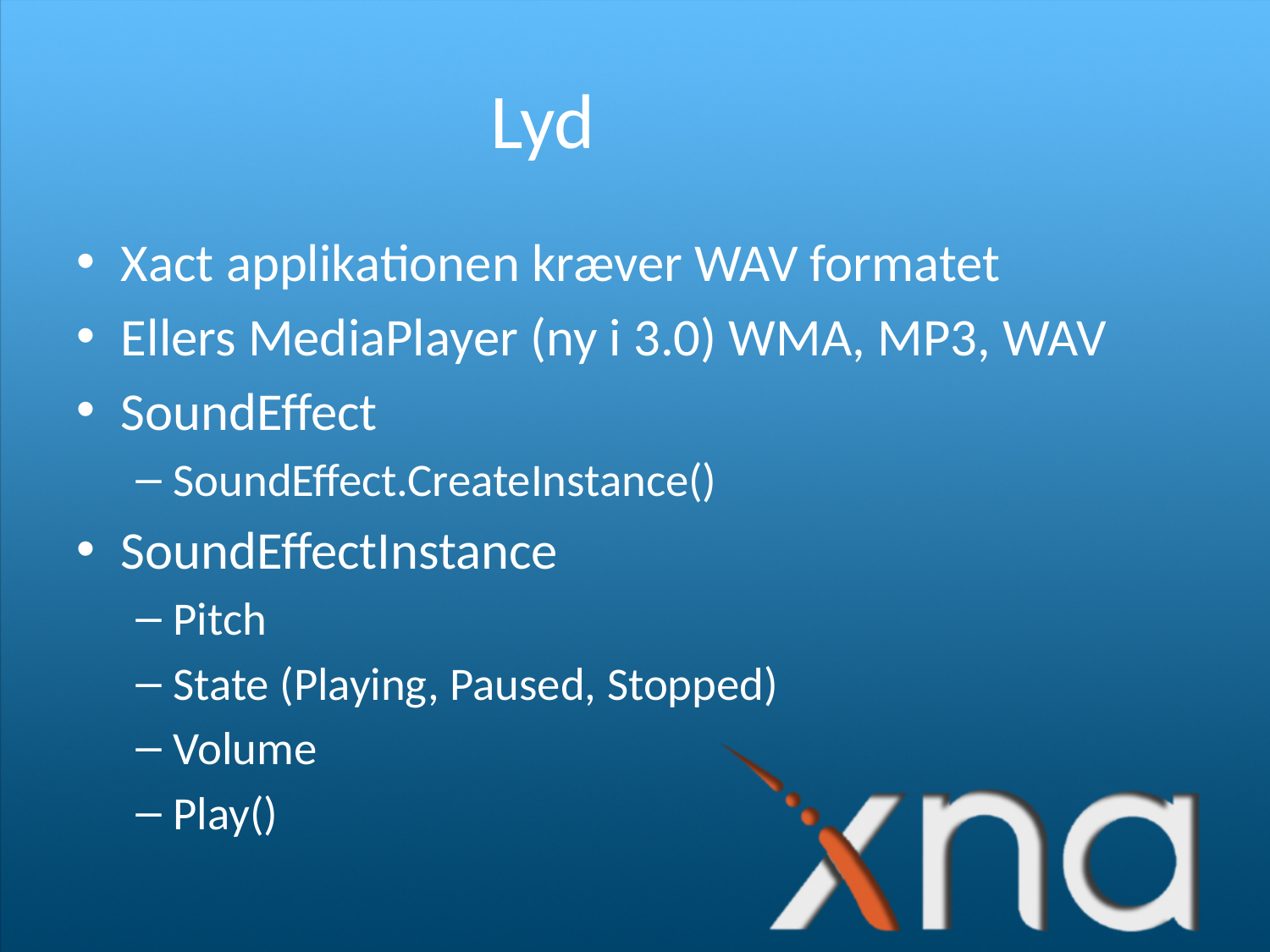

# Lyd
Xact applikationen kræver WAV formatet
Ellers MediaPlayer (ny i 3.0) WMA, MP3, WAV
SoundEffect
SoundEffect.CreateInstance()
SoundEffectInstance
Pitch
State (Playing, Paused, Stopped)
Volume
Play()